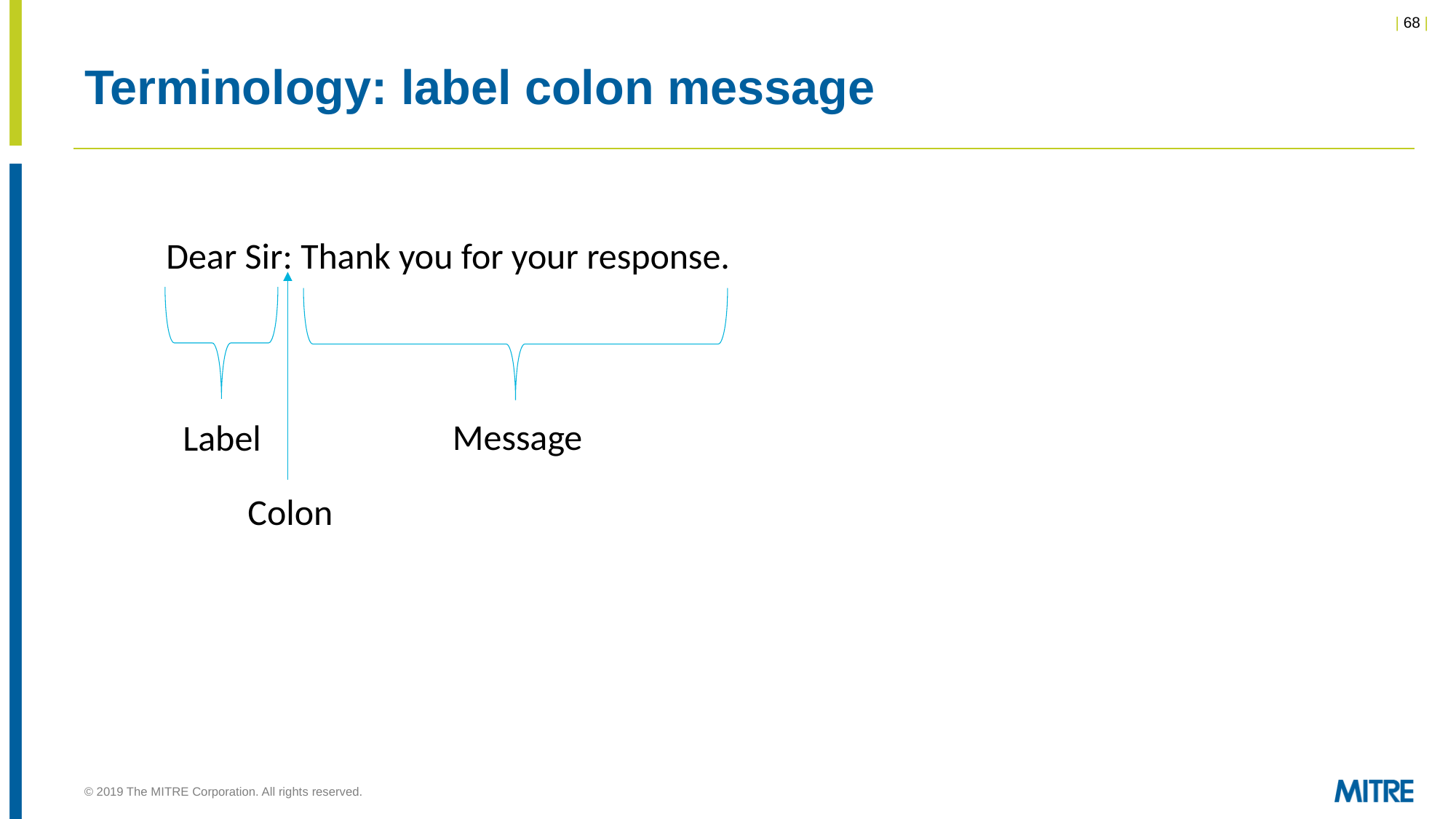

# Terminology: label colon message

Dear Sir: Thank you for your response.

Message
Label
Colon
© 2019 The MITRE Corporation. All rights reserved.